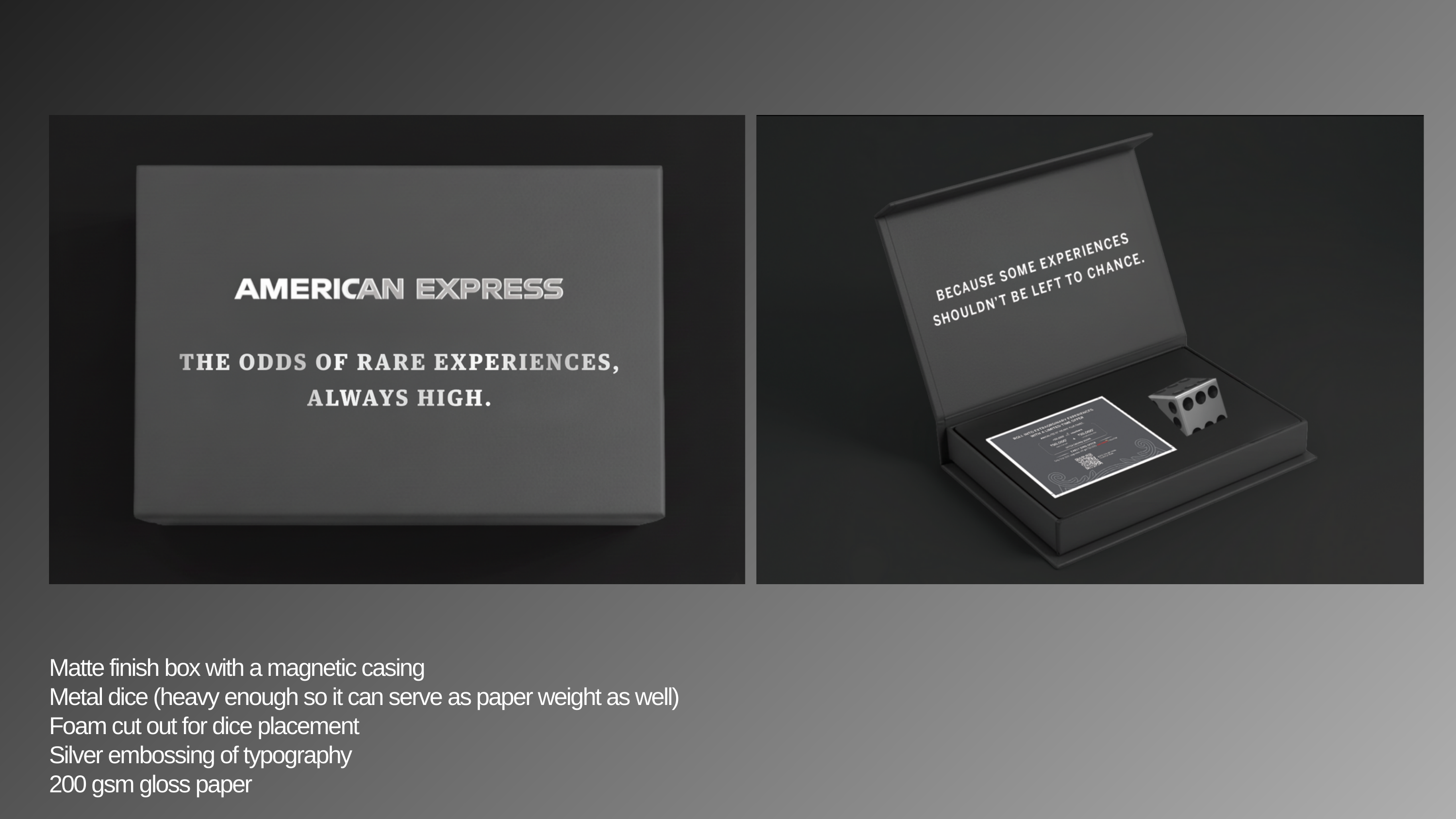

Matte finish box with a magnetic casing
Metal dice (heavy enough so it can serve as paper weight as well)
Foam cut out for dice placement
Silver embossing of typography
200 gsm gloss paper